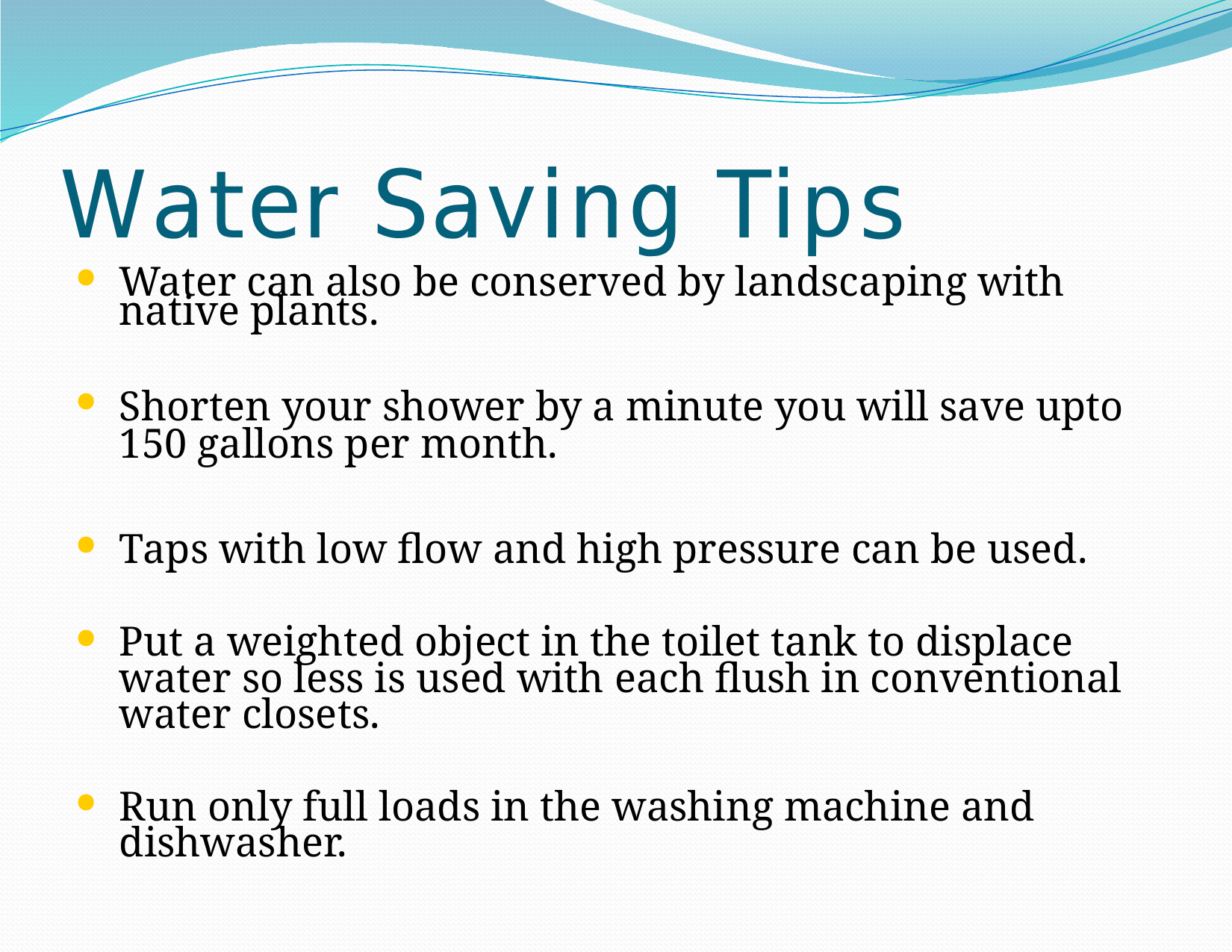

# Water Saving Tips
Water can also be conserved by landscaping with  native plants.

Shorten your shower by a minute you will save upto  150 gallons per month.

Taps with low flow and high pressure can be used.

Put a weighted object in the toilet tank to displace  water so less is used with each flush in conventional  water closets.

Run only full loads in the washing machine and  dishwasher.